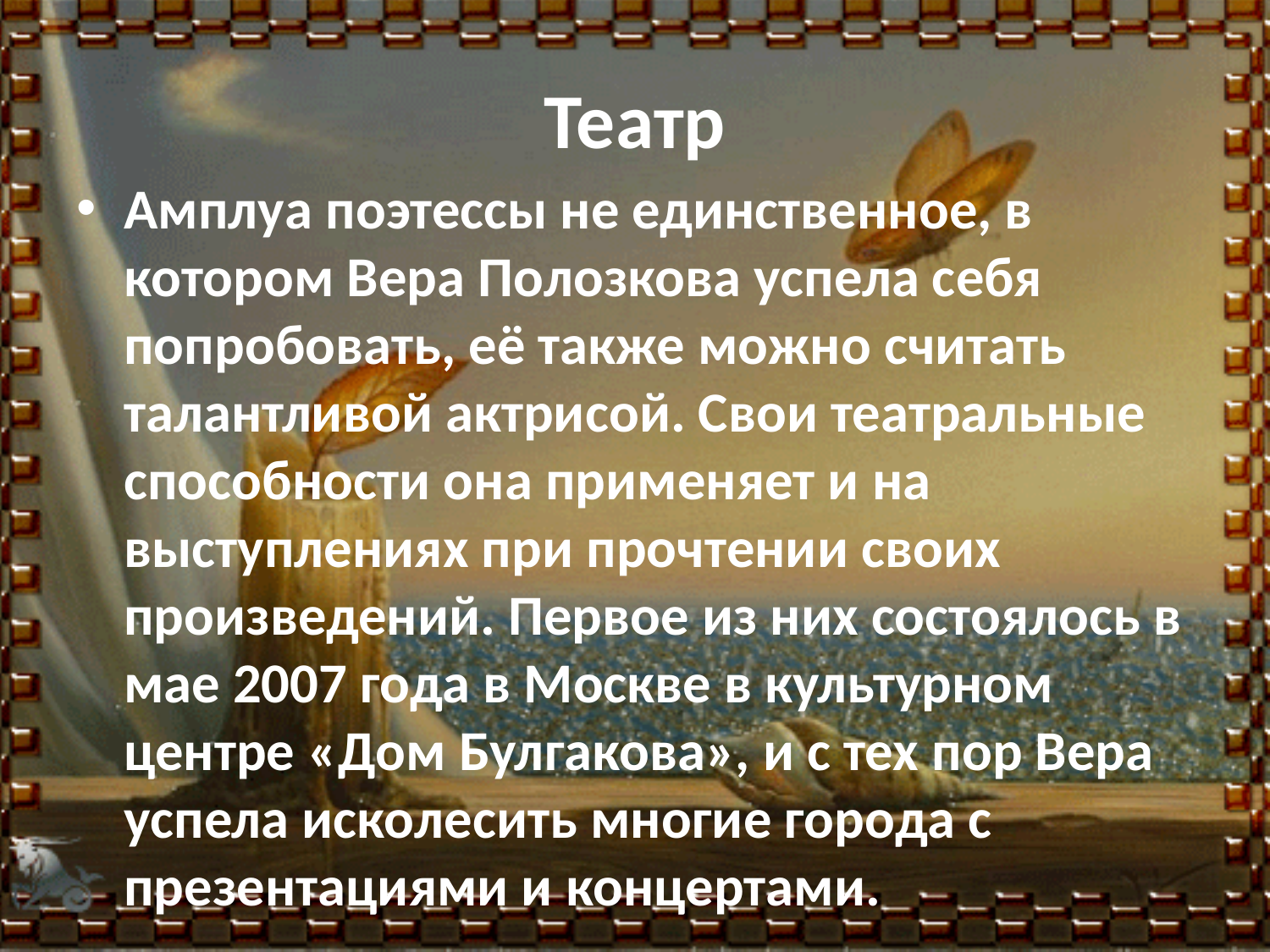

# Театр
Амплуа поэтессы не единственное, в котором Вера Полозкова успела себя попробовать, её также можно считать талантливой актрисой. Свои театральные способности она применяет и на выступлениях при прочтении своих произведений. Первое из них состоялось в мае 2007 года в Москве в культурном центре «Дом Булгакова», и с тех пор Вера успела исколесить многие города с презентациями и концертами.